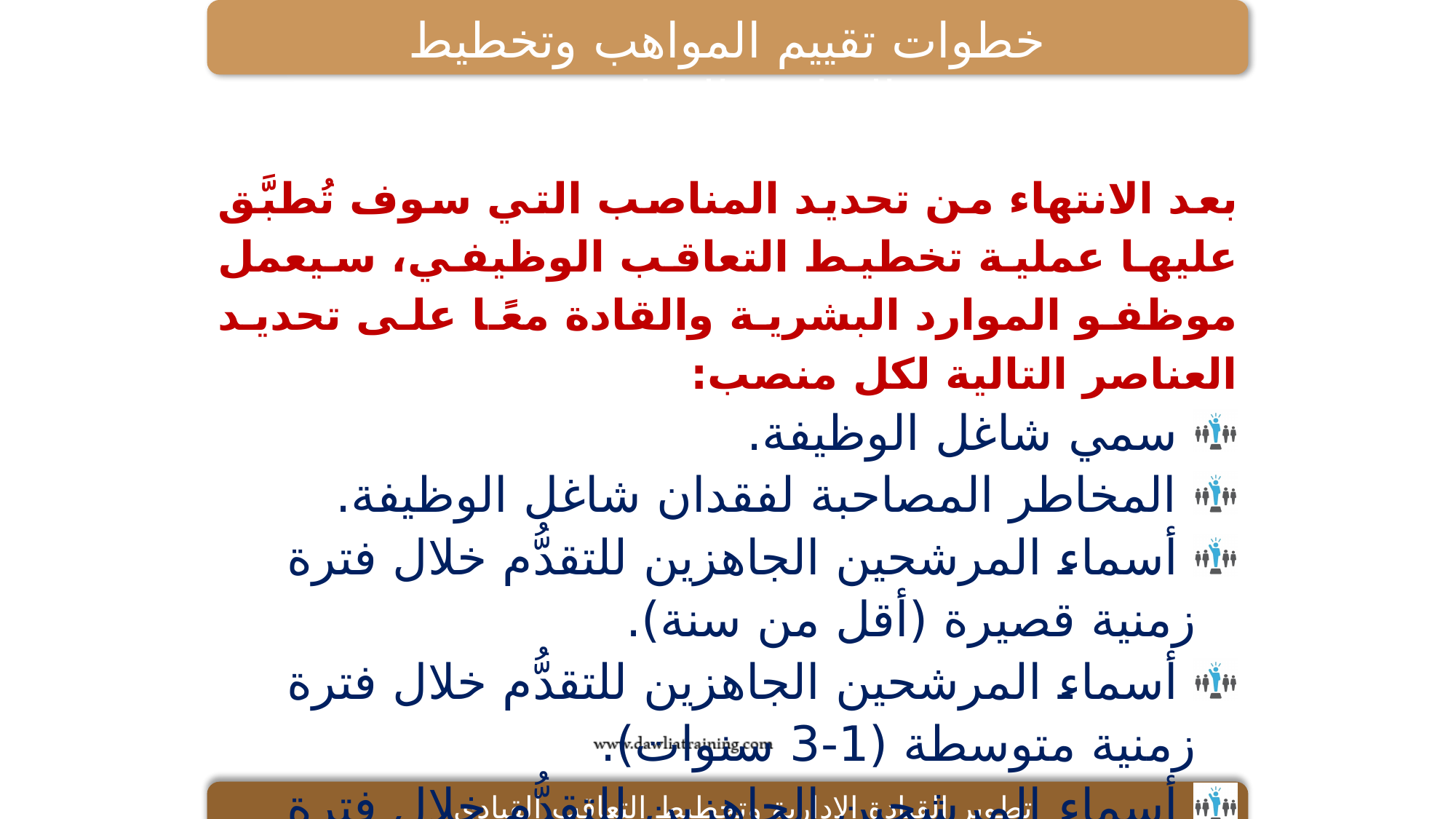

خطوات تقييم المواهب وتخطيط التعاقب الوظيفي
بعد الانتهاء من تحديد المناصب التي سوف تُطبَّق عليها عملية تخطيط التعاقب الوظيفي، سيعمل موظفو الموارد البشرية والقادة معًا على تحديد العناصر التالية لكل منصب:
 سمي شاغل الوظيفة.
 المخاطر المصاحبة لفقدان شاغل الوظيفة.
 أسماء المرشحين الجاهزين للتقدُّم خلال فترة زمنية قصيرة (أقل من سنة).
 أسماء المرشحين الجاهزين للتقدُّم خلال فترة زمنية متوسطة (1-3 سنوات).
 أسماء المرشحين الجاهزين للتقدُّم خلال فترة زمنية طويلة (أكثر من 3 سنوات).

تطوير القيادة الإدارية وتخطيط التعاقب القيادي